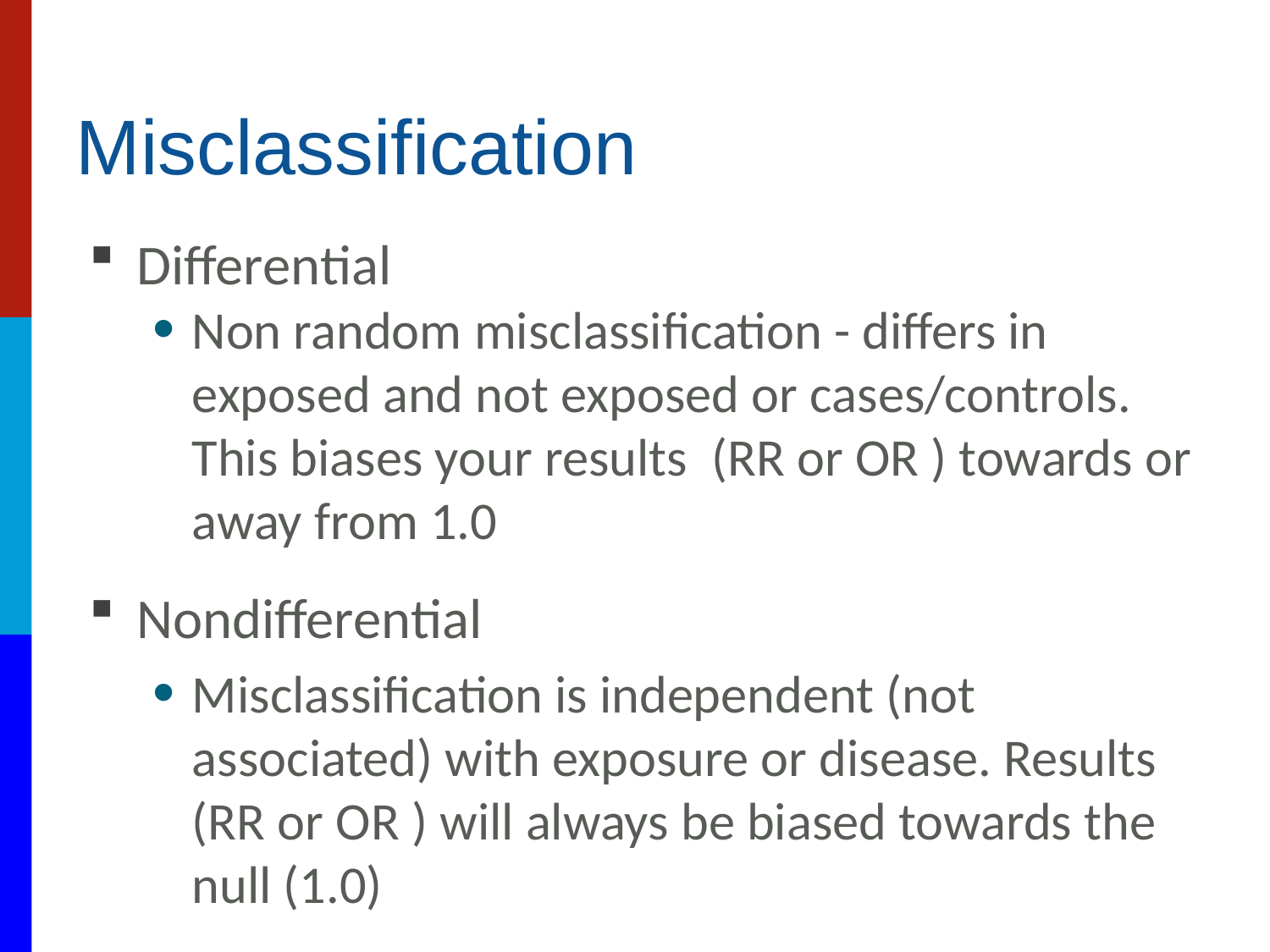

# Misclassification
Differential
Non random misclassification - differs in exposed and not exposed or cases/controls. This biases your results  (RR or OR ) towards or away from 1.0
Nondifferential
Misclassification is independent (not associated) with exposure or disease. Results (RR or OR ) will always be biased towards the null (1.0)